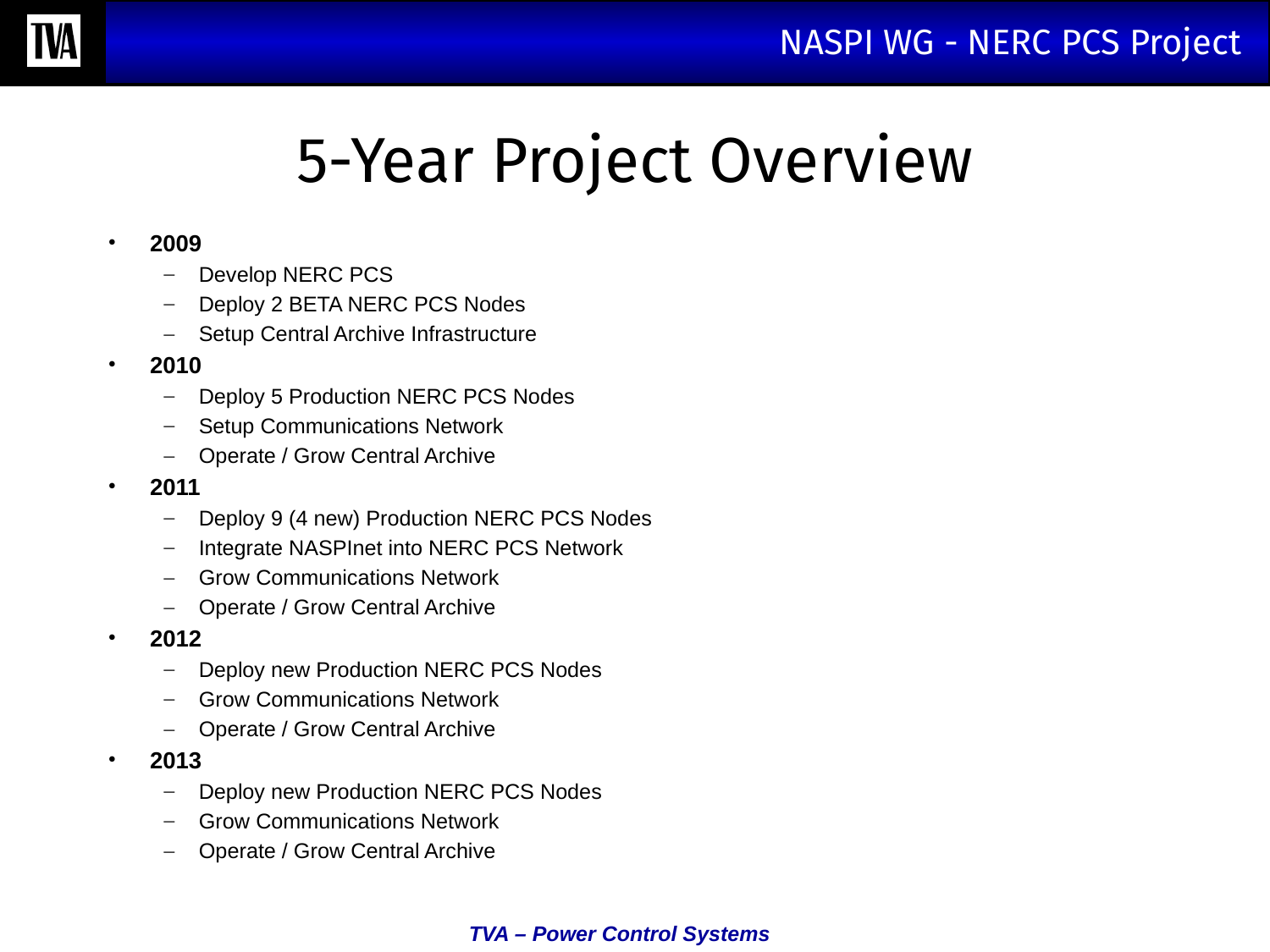

# 5-Year Project Overview
2009
Develop NERC PCS
Deploy 2 BETA NERC PCS Nodes
Setup Central Archive Infrastructure
2010
Deploy 5 Production NERC PCS Nodes
Setup Communications Network
Operate / Grow Central Archive
2011
Deploy 9 (4 new) Production NERC PCS Nodes
Integrate NASPInet into NERC PCS Network
Grow Communications Network
Operate / Grow Central Archive
2012
Deploy new Production NERC PCS Nodes
Grow Communications Network
Operate / Grow Central Archive
2013
Deploy new Production NERC PCS Nodes
Grow Communications Network
Operate / Grow Central Archive